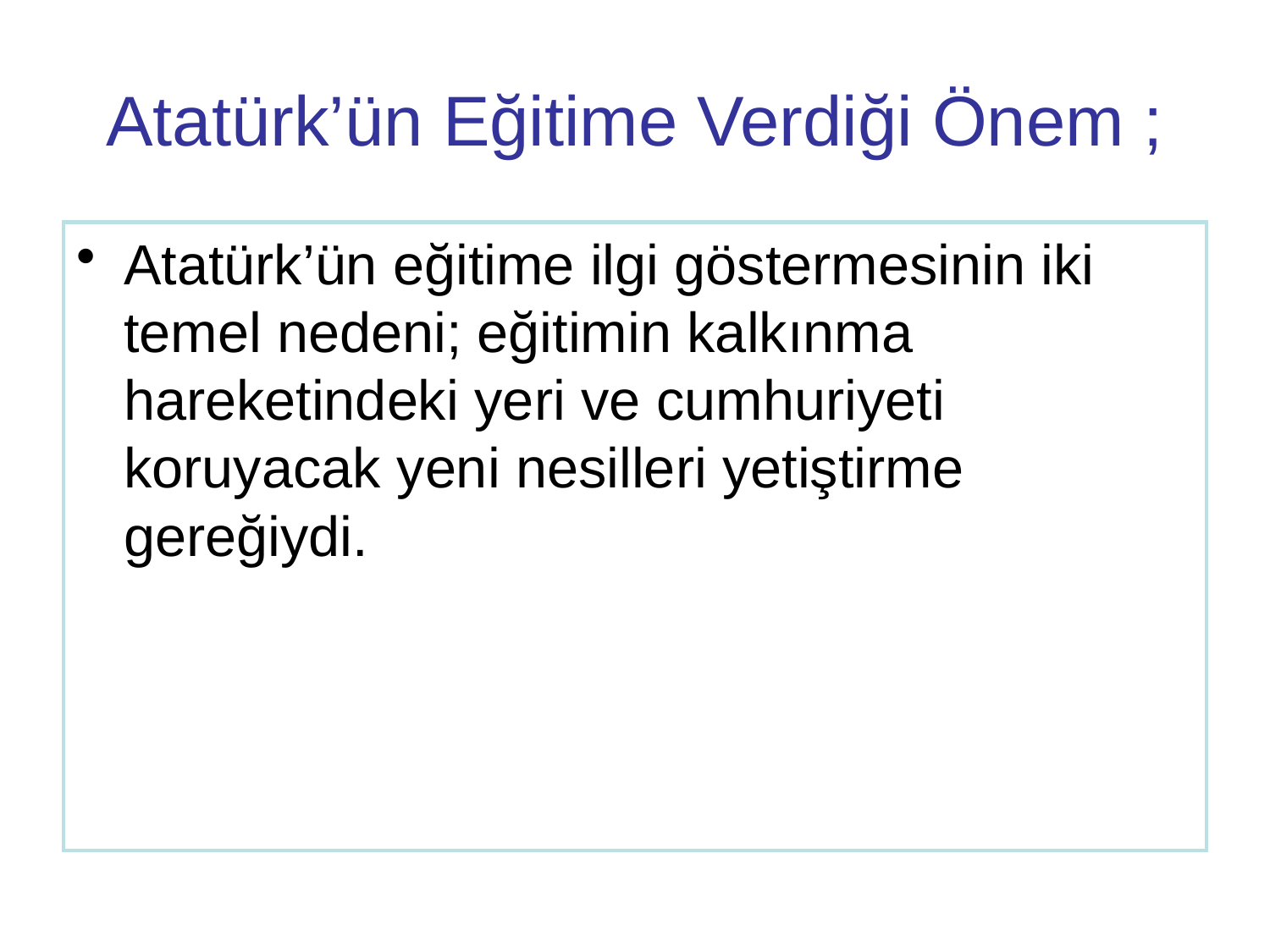

Atatürk’ün Eğitime Verdiği Önem ;
Atatürk’ün eğitime ilgi göstermesinin iki temel nedeni; eğitimin kalkınma hareketindeki yeri ve cumhuriyeti koruyacak yeni nesilleri yetiştirme gereğiydi.